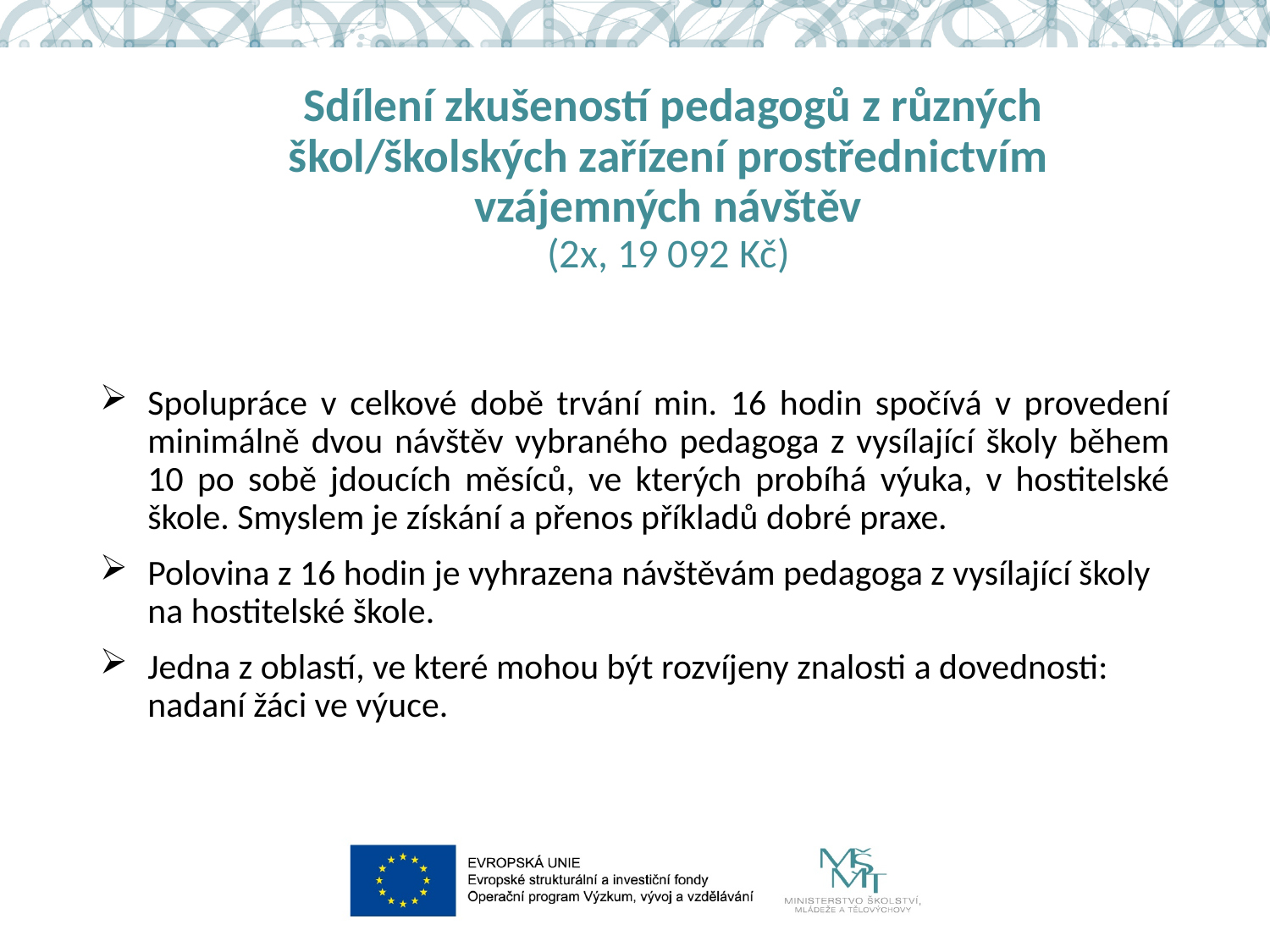

# Sdílení zkušeností pedagogů z různých škol/školských zařízení prostřednictvím vzájemných návštěv (2x, 19 092 Kč)

Spolupráce v celkové době trvání min. 16 hodin spočívá v provedení minimálně dvou návštěv vybraného pedagoga z vysílající školy během 10 po sobě jdoucích měsíců, ve kterých probíhá výuka, v hostitelské škole. Smyslem je získání a přenos příkladů dobré praxe.
Polovina z 16 hodin je vyhrazena návštěvám pedagoga z vysílající školy na hostitelské škole.
Jedna z oblastí, ve které mohou být rozvíjeny znalosti a dovednosti: nadaní žáci ve výuce.